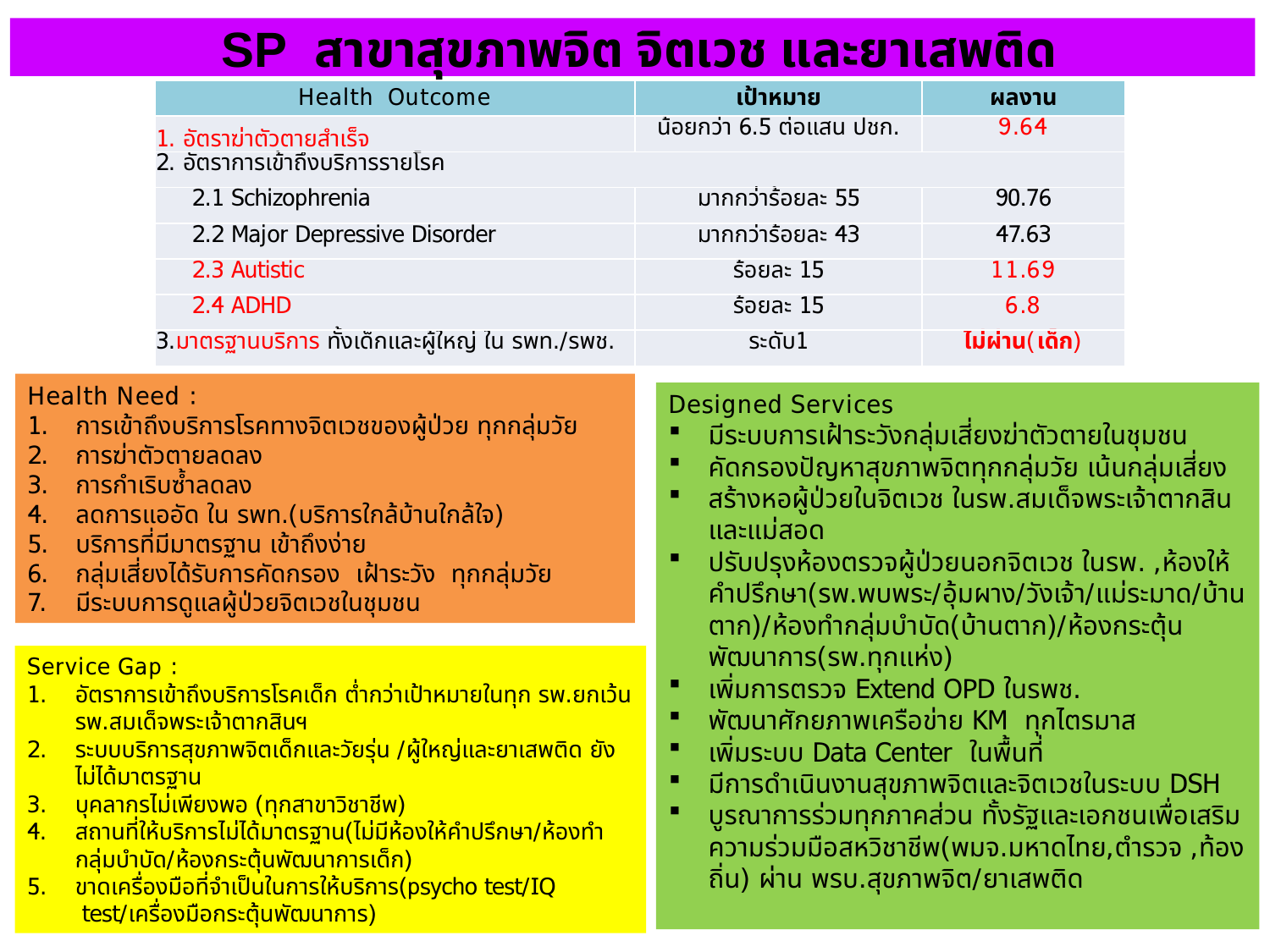

# SP  สาขาสุขภาพจิต จิตเวช และยาเสพติด
| Health Outcome | เป้าหมาย | ผลงาน |
| --- | --- | --- |
| 1. อัตราฆ่าตัวตายสำเร็จ | น้อยกว่า 6.5 ต่อแสน ปชก. | 9.64 |
| 2. อัตราการเข้าถึงบริการรายโรค |  |  |
| 2.1 Schizophrenia | มากกว่าร้อยละ 55 | 90.76 |
| 2.2 Major Depressive Disorder | มากกว่าร้อยละ 43 | 47.63 |
| 2.3 Autistic | ร้อยละ 15 | 11.69 |
| 2.4 ADHD | ร้อยละ 15 | 6.8 |
| 3.มาตรฐานบริการ ทั้งเด็กและผู้ใหญ่ ใน รพท./รพช. | ระดับ1 | ไม่ผ่าน(เด็ก) |
Health Need :
การเข้าถึงบริการโรคทางจิตเวชของผู้ป่วย ทุกกลุ่มวัย
การฆ่าตัวตายลดลง
การกำเริบซ้ำลดลง
ลดการแออัด ใน รพท.(บริการใกล้บ้านใกล้ใจ)
บริการที่มีมาตรฐาน เข้าถึงง่าย
กลุ่มเสี่ยงได้รับการคัดกรอง  เฝ้าระวัง  ทุกกลุ่มวัย
มีระบบการดูแลผู้ป่วยจิตเวชในชุมชน
Designed Services
มีระบบการเฝ้าระวังกลุ่มเสี่ยงฆ่าตัวตายในชุมชน
คัดกรองปัญหาสุขภาพจิตทุกกลุ่มวัย เน้นกลุ่มเสี่ยง
สร้างหอผู้ป่วยในจิตเวช ในรพ.สมเด็จพระเจ้าตากสินและแม่สอด
ปรับปรุงห้องตรวจผู้ป่วยนอกจิตเวช ในรพ. ,ห้องให้คำปรึกษา(รพ.พบพระ/อุ้มผาง/วังเจ้า/แม่ระมาด/บ้านตาก)/ห้องทำกลุ่มบำบัด(บ้านตาก)/ห้องกระตุ้นพัฒนาการ(รพ.ทุกแห่ง)
เพิ่มการตรวจ Extend OPD ในรพช.
พัฒนาศักยภาพเครือข่าย KM  ทุกไตรมาส
เพิ่มระบบ Data Center  ในพื้นที่
มีการดำเนินงานสุขภาพจิตและจิตเวชในระบบ DSH
บูรณาการร่วมทุกภาคส่วน ทั้งรัฐและเอกชนเพื่อเสริมความร่วมมือสหวิชาชีพ(พมจ.มหาดไทย,ตำรวจ ,ท้องถิ่น) ผ่าน พรบ.สุขภาพจิต/ยาเสพติด

Service Gap :
อัตราการเข้าถึงบริการโรคเด็ก ต่ำกว่าเป้าหมายในทุก รพ.ยกเว้นรพ.สมเด็จพระเจ้าตากสินฯ
ระบบบริการสุขภาพจิตเด็กและวัยรุ่น /ผู้ใหญ่และยาเสพติด ยังไม่ได้มาตรฐาน
บุคลากรไม่เพียงพอ (ทุกสาขาวิชาชีพ)
สถานที่ให้บริการไม่ได้มาตรฐาน(ไม่มีห้องให้คำปรึกษา/ห้องทำกลุ่มบำบัด/ห้องกระตุ้นพัฒนาการเด็ก)
ขาดเครื่องมือที่จำเป็นในการให้บริการ(psycho test/IQ test/เครื่องมือกระตุ้นพัฒนาการ)